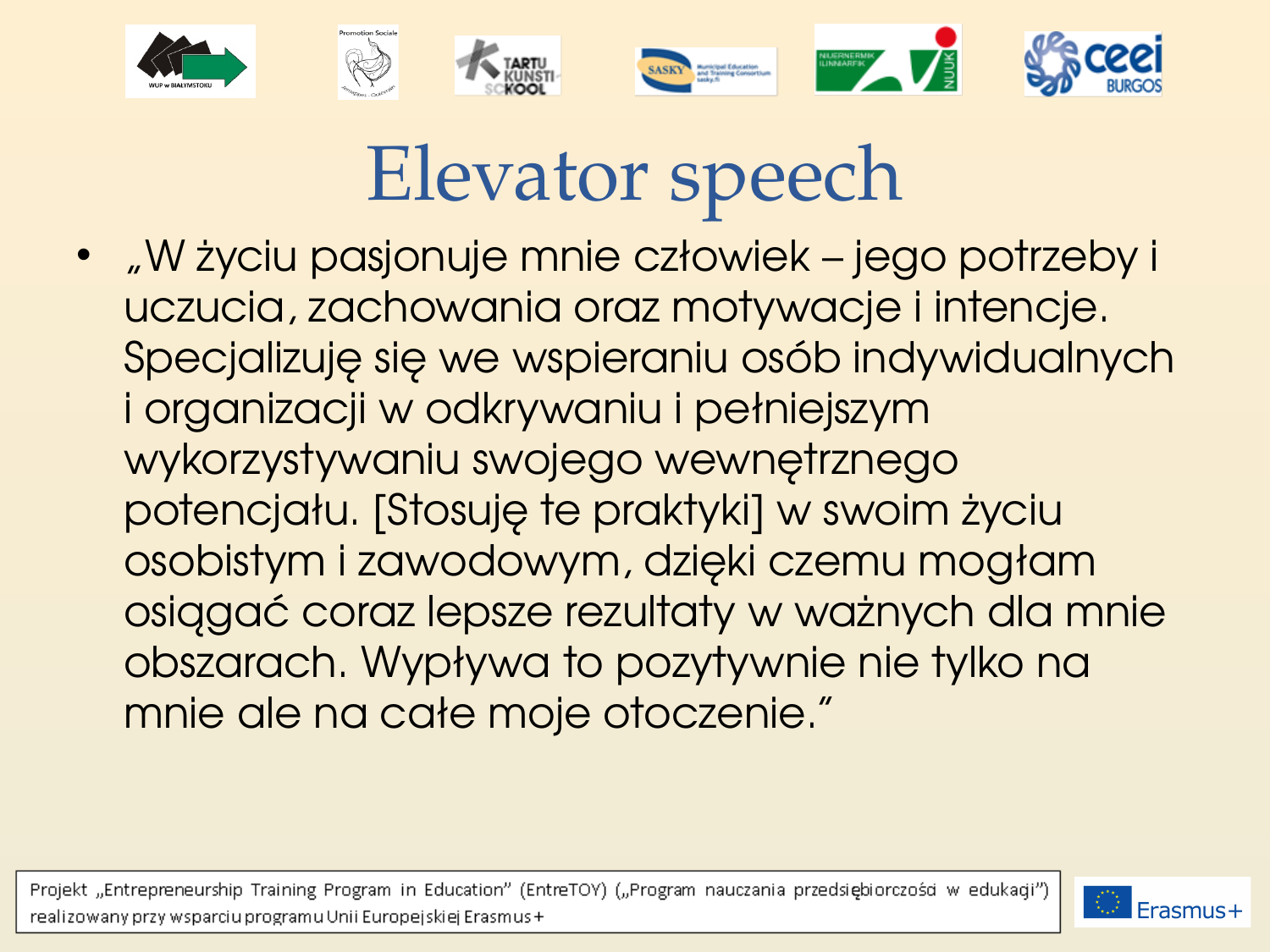

# Elevator speech
„W życiu pasjonuje mnie człowiek – jego potrzeby i uczucia, zachowania oraz motywacje i intencje. Specjalizuję się we wspieraniu osób indywidualnych i organizacji w odkrywaniu i pełniejszym wykorzystywaniu swojego wewnętrznego potencjału. [Stosuję te praktyki] w swoim życiu osobistym i zawodowym, dzięki czemu mogłam osiągać coraz lepsze rezultaty w ważnych dla mnie obszarach. Wypływa to pozytywnie nie tylko na mnie ale na całe moje otoczenie.”